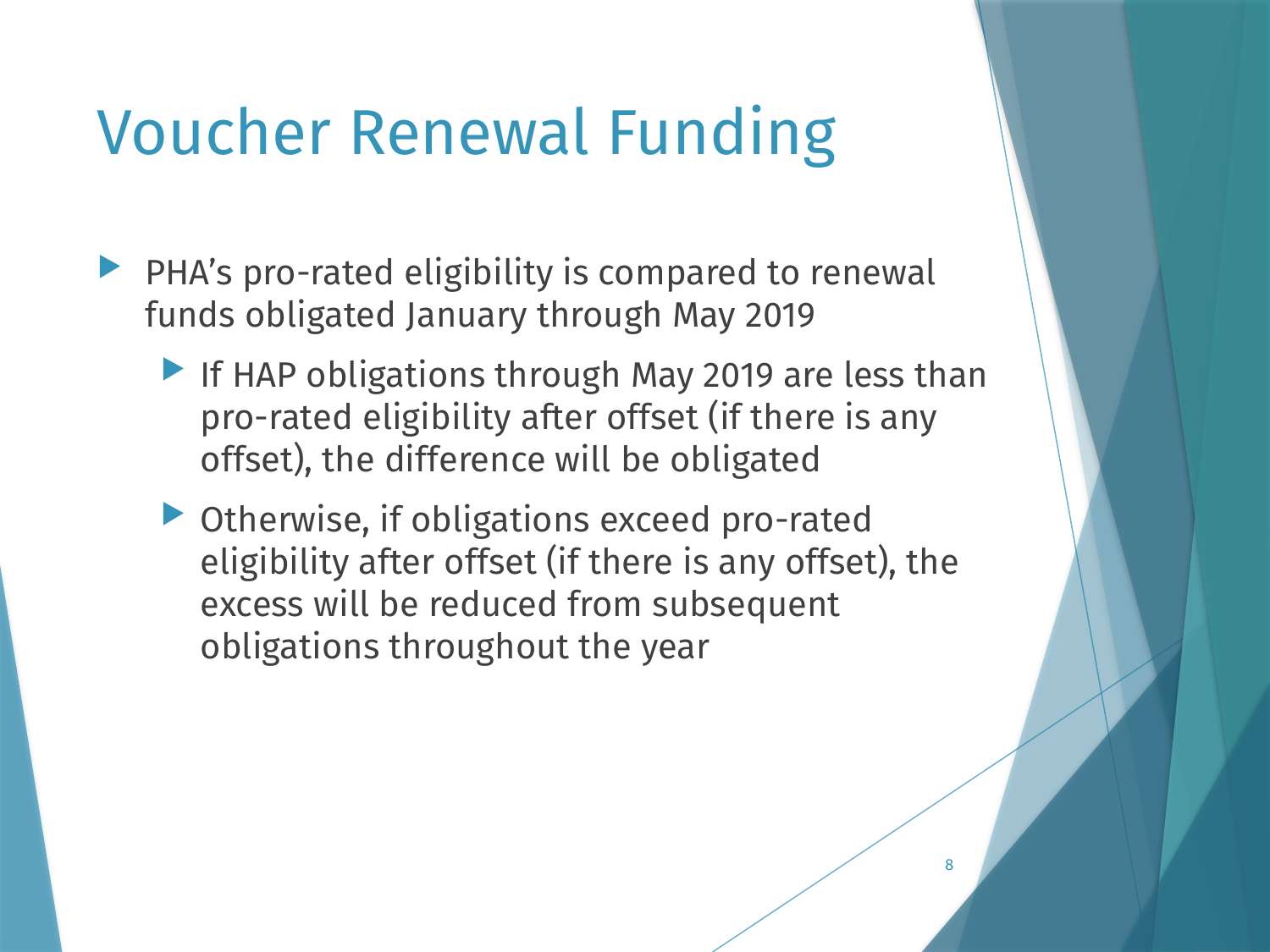

# Voucher Renewal Funding
PHA’s pro-rated eligibility is compared to renewal funds obligated January through May 2019
If HAP obligations through May 2019 are less than pro-rated eligibility after offset (if there is any offset), the difference will be obligated
Otherwise, if obligations exceed pro-rated eligibility after offset (if there is any offset), the excess will be reduced from subsequent  obligations throughout the year
8